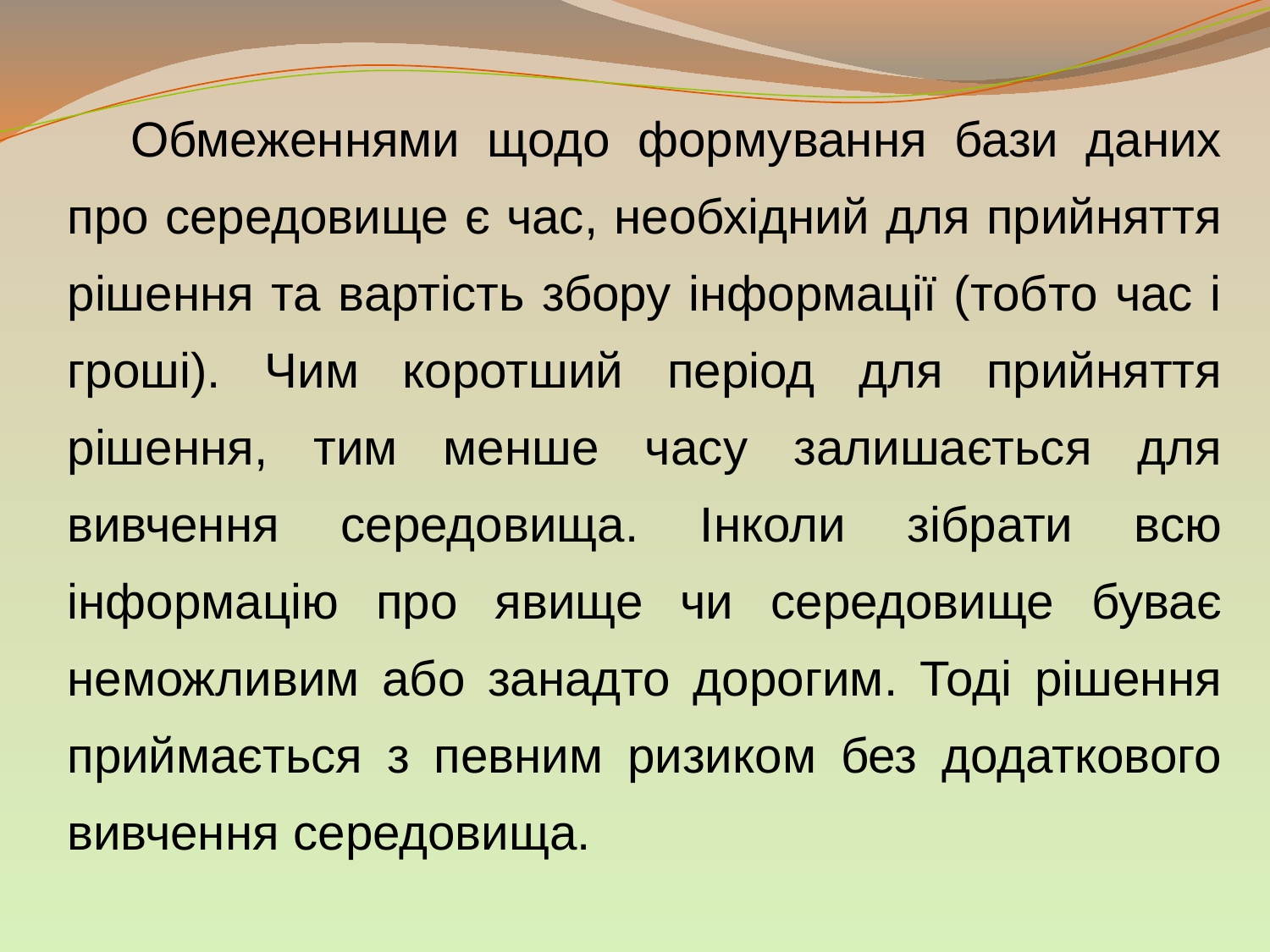

Обмеженнями щодо формування бази даних про середовище є час, необхідний для прийняття рішення та вартість збору інформації (тобто час і гроші). Чим коротший період для прийняття рішення, тим менше часу залишається для вивчення середовища. Інколи зібрати всю інформацію про явище чи середовище буває неможливим або занадто дорогим. Тоді рішення приймається з певним ризиком без додаткового вивчення середовища.